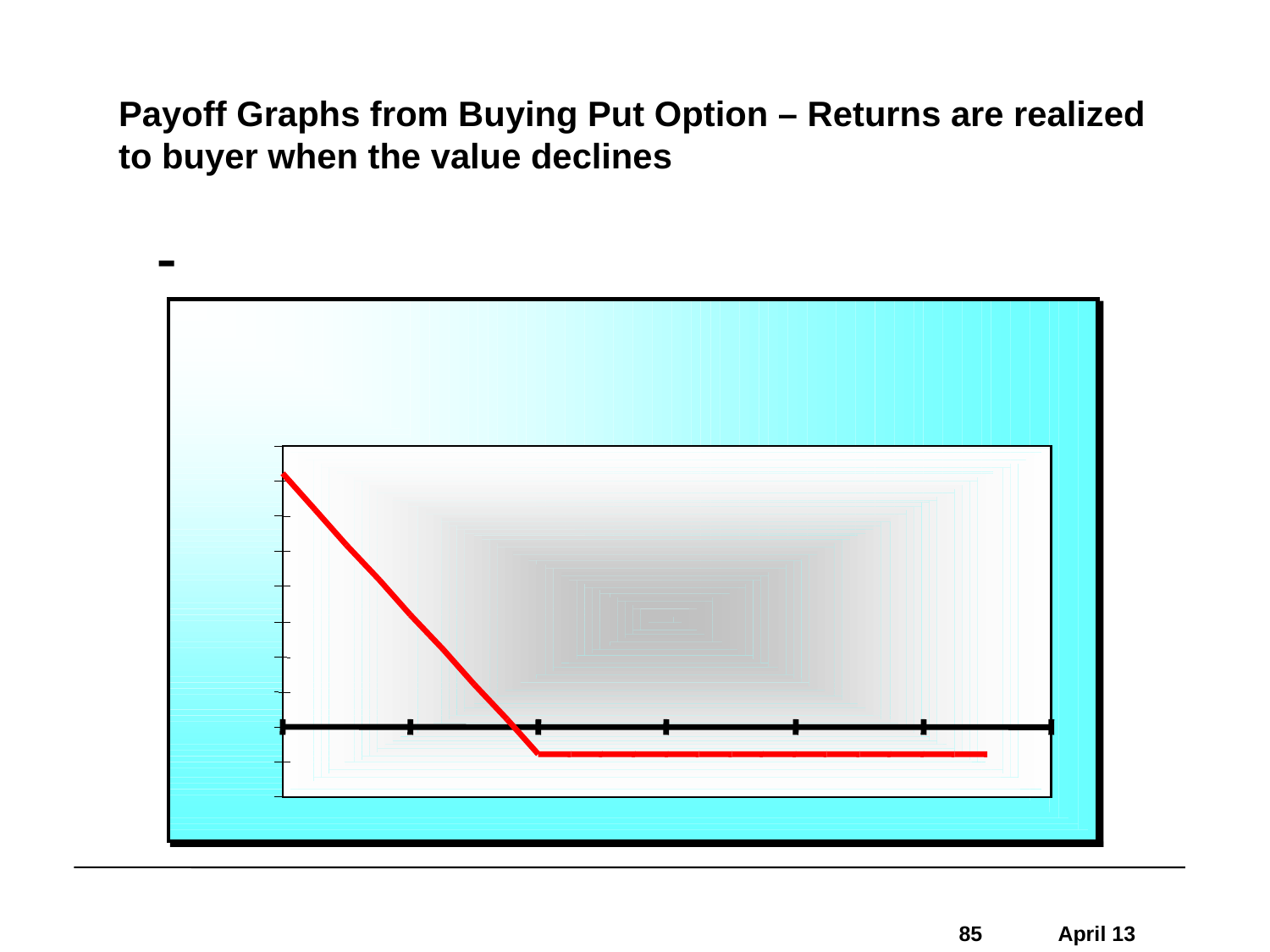

# Payoff Graphs from Buying Put Option – Returns are realized to buyer when the value declines